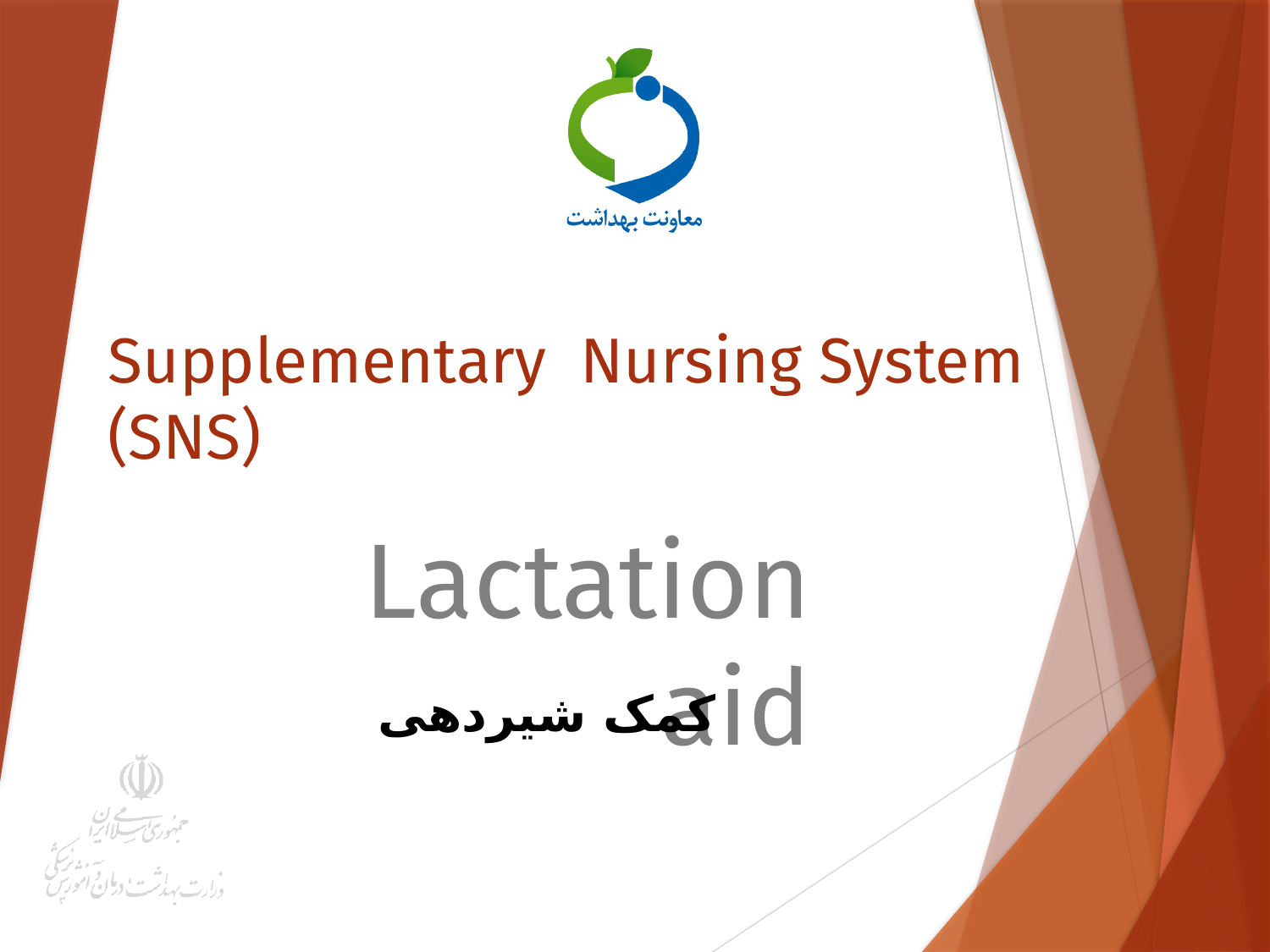

# Supplementary  Nursing System (SNS)
Lactation aid
کمک شیردهی